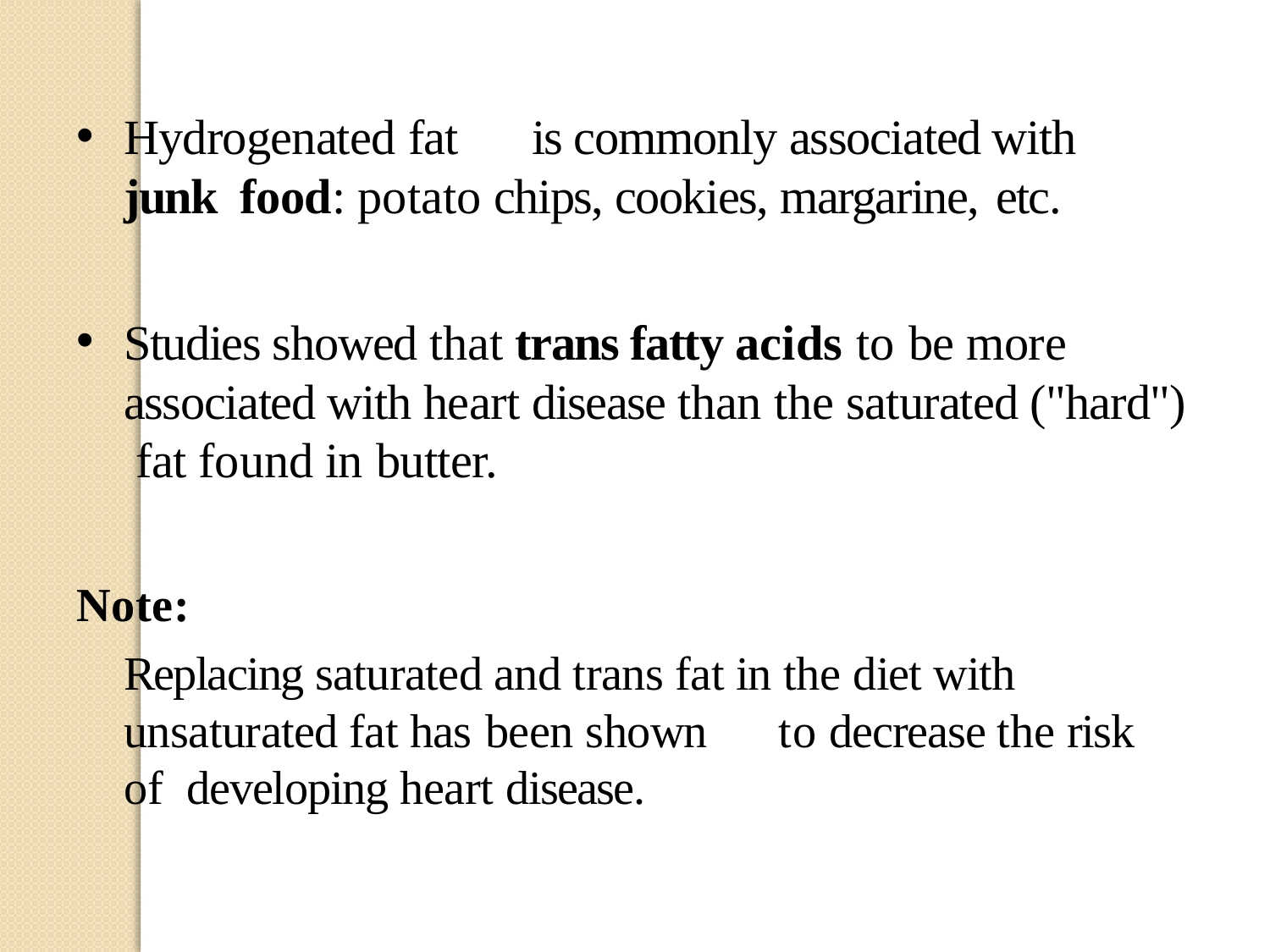

Hydrogenated fat	is commonly associated with junk  food: potato chips, cookies, margarine, etc.

Studies showed that trans fatty acids to be more  associated with heart disease than the saturated ("hard")  fat found in butter.

Note:
Replacing saturated and trans fat in the diet with  unsaturated fat has been shown	to decrease the risk of  developing heart disease.